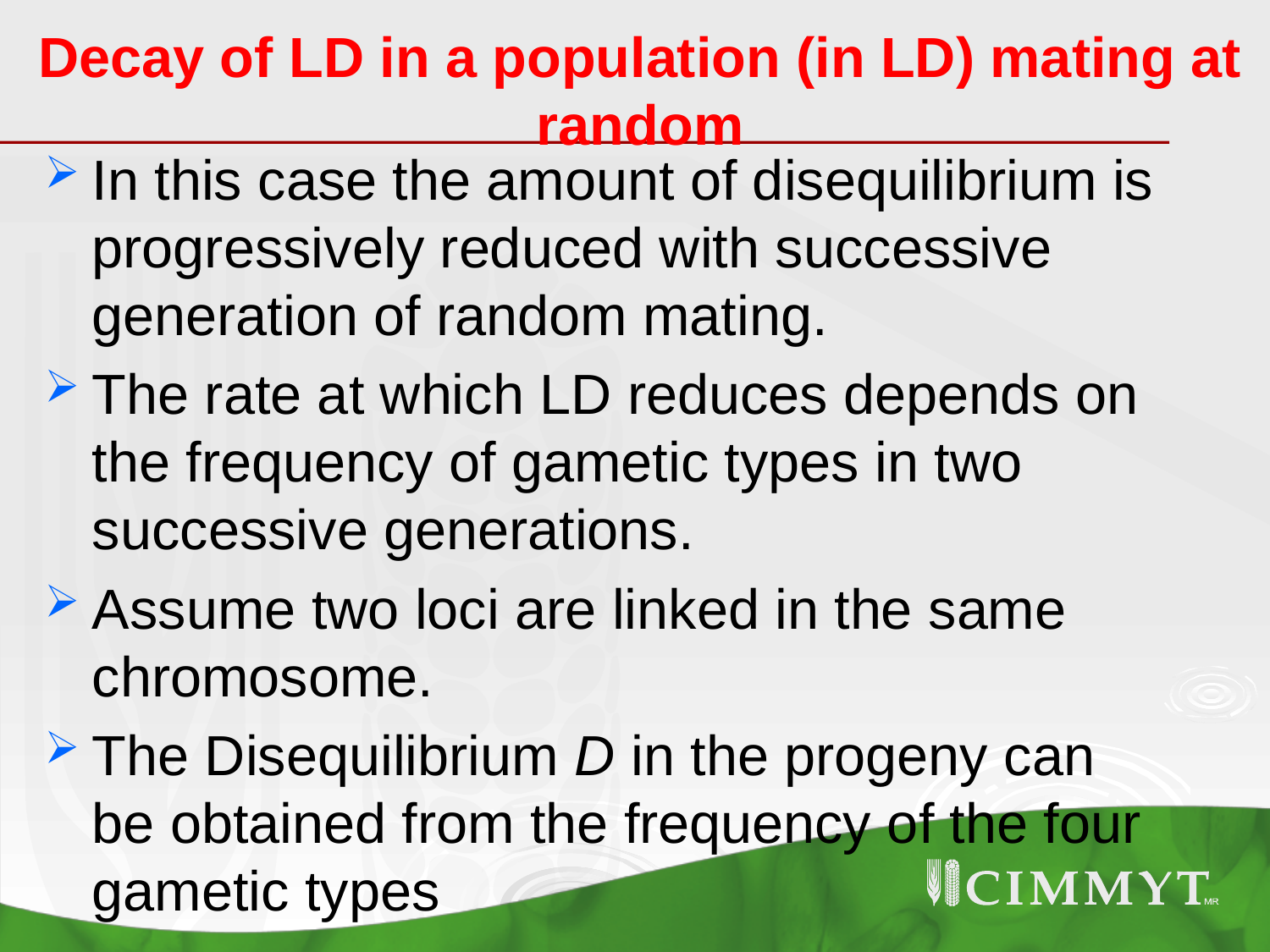

# Decay of LD in a population (in LD) mating at random
In this case the amount of disequilibrium is progressively reduced with successive generation of random mating.
The rate at which LD reduces depends on the frequency of gametic types in two successive generations.
Assume two loci are linked in the same chromosome.
The Disequilibrium D in the progeny can be obtained from the frequency of the four gametic types